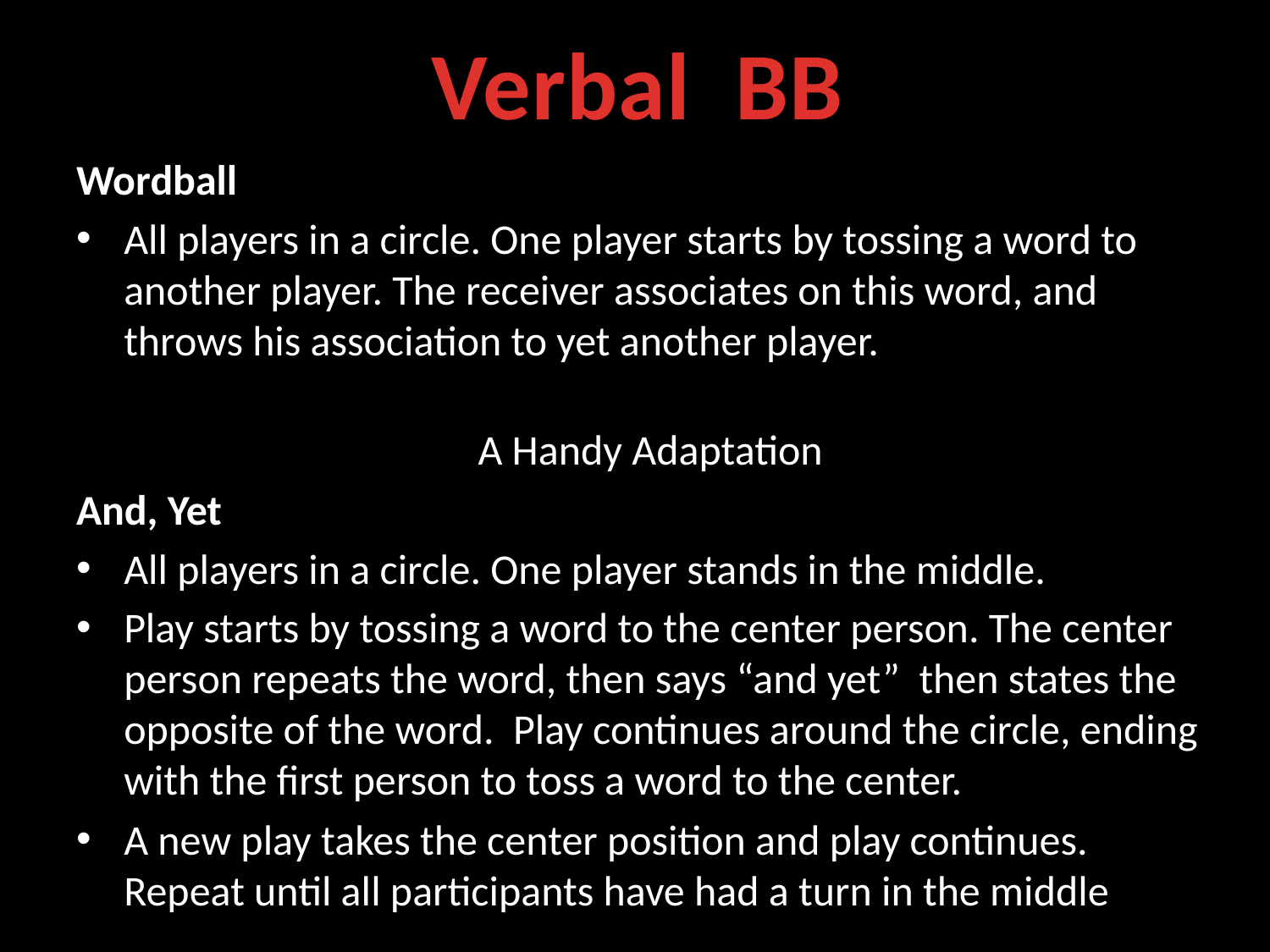

Verbal  BB
Wordball
All players in a circle. One player starts by tossing a word to another player. The receiver associates on this word, and throws his association to yet another player.
 A Handy Adaptation
And, Yet
All players in a circle. One player stands in the middle.
Play starts by tossing a word to the center person. The center person repeats the word, then says “and yet”  then states the opposite of the word.  Play continues around the circle, ending with the first person to toss a word to the center.
A new play takes the center position and play continues.  Repeat until all participants have had a turn in the middle